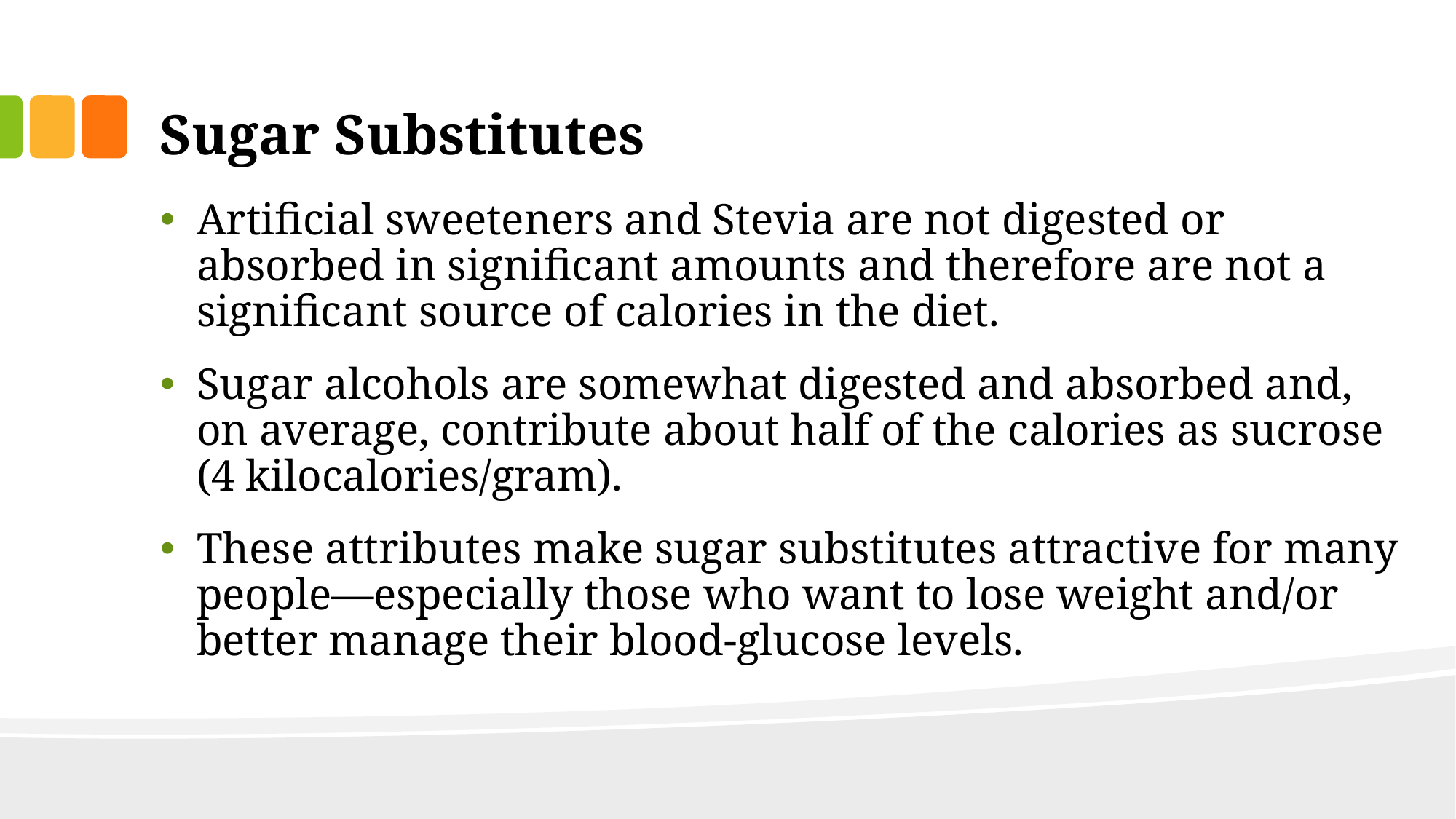

# Sugar Substitutes
Artificial sweeteners and Stevia are not digested or absorbed in significant amounts and therefore are not a significant source of calories in the diet.
Sugar alcohols are somewhat digested and absorbed and, on average, contribute about half of the calories as sucrose (4 kilocalories/gram).
These attributes make sugar substitutes attractive for many people—especially those who want to lose weight and/or better manage their blood-glucose levels.